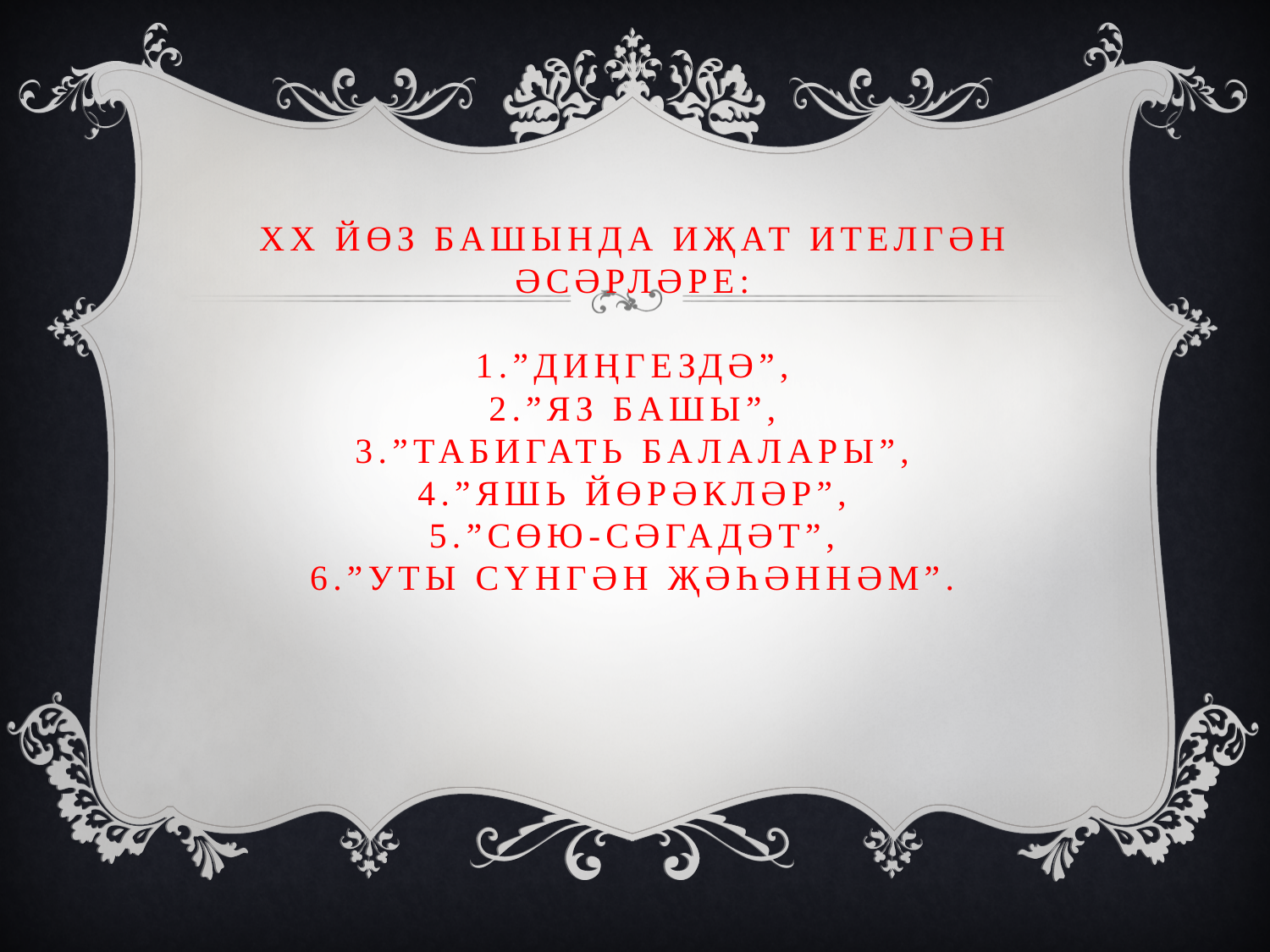

# ХХ йөз башында иҗат ителгән әсәрләре: 1.”Диңгездә”, 2.”Яз башы”, 3.”Табигать балалары”, 4.”Яшь йөрәкләр”, 5.”Сөю-сәгадәт”, 6.”Уты сүнгән җәһәннәм”.